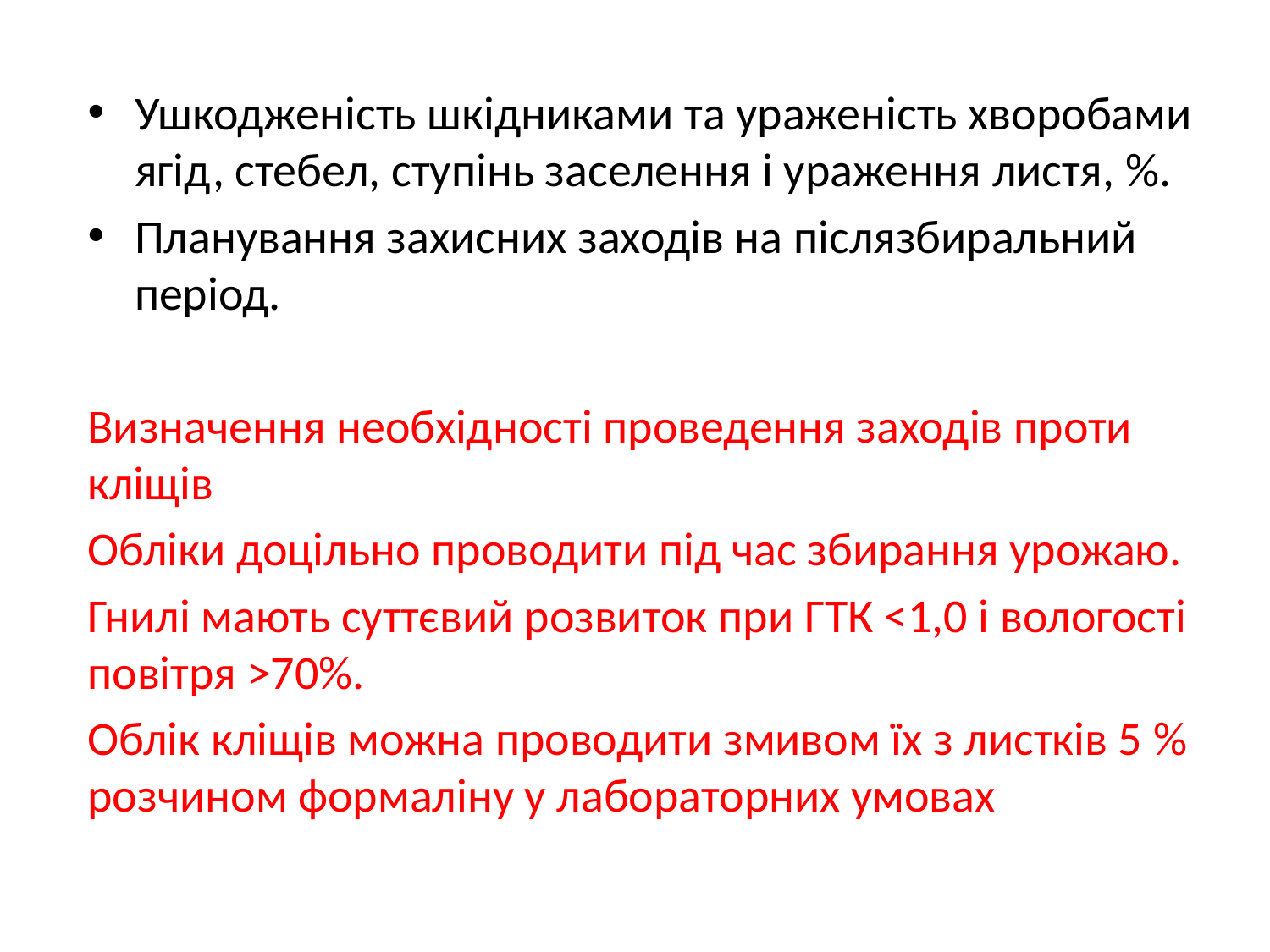

Ушкодженість шкідниками та ураженість хворобами ягід, стебел, ступінь заселення і ураження листя, %.
Планування захисних заходів на післязбиральний період.

Визначення необхідності проведення заходів проти кліщів
Обліки доцільно проводити під час збирання урожаю.
Гнилі мають суттєвий розвиток при ГТК <1,0 і вологості повітря >70%.
Облік кліщів можна проводити змивом їх з листків 5 % розчином формаліну у лабораторних умовах